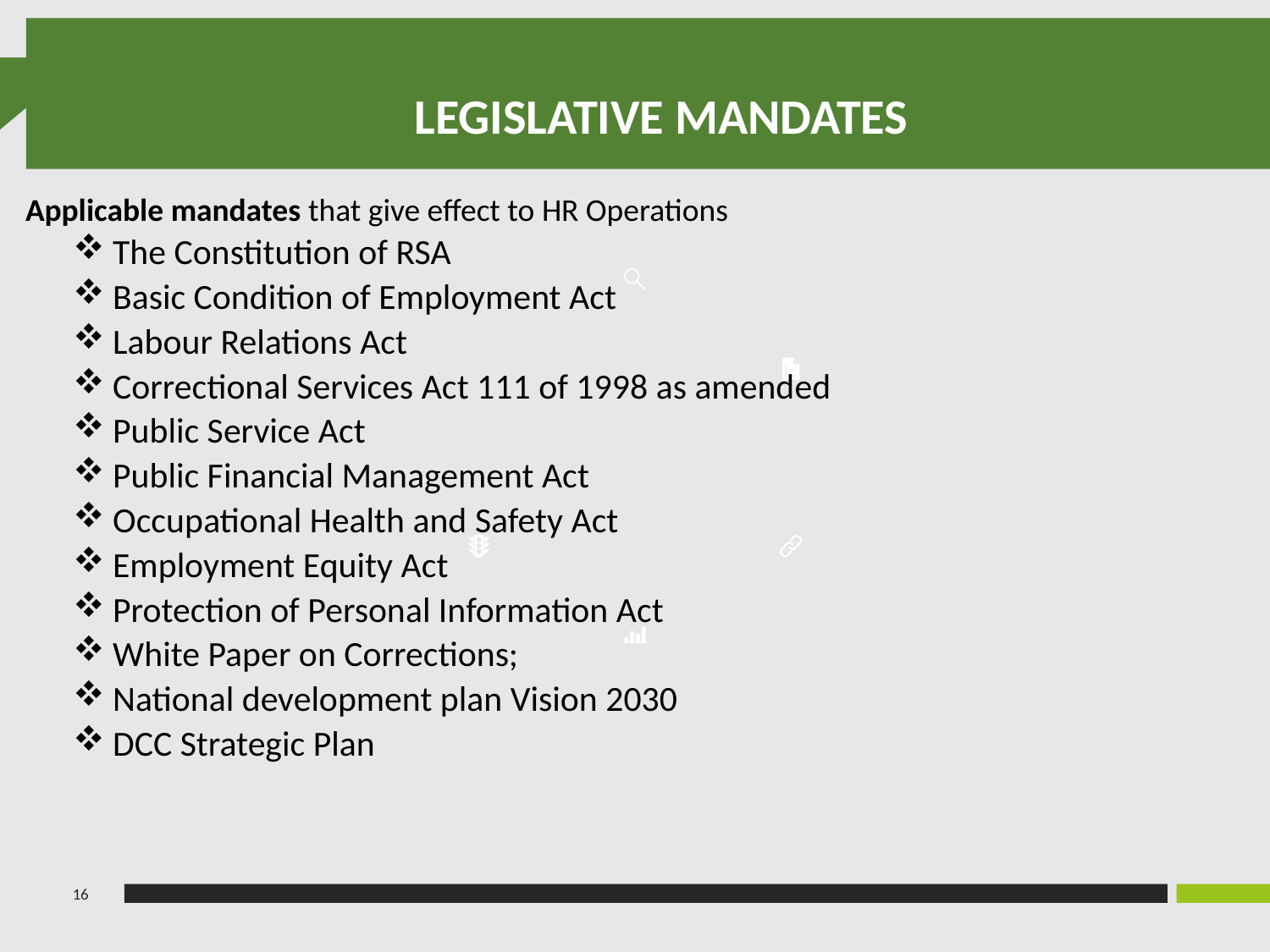

LEGISLATIVE MANDATES

Applicable mandates that give effect to HR Operations
The Constitution of RSA
Basic Condition of Employment Act
Labour Relations Act
Correctional Services Act 111 of 1998 as amended
Public Service Act
Public Financial Management Act
Occupational Health and Safety Act
Employment Equity Act
Protection of Personal Information Act
White Paper on Corrections;
National development plan Vision 2030
DCC Strategic Plan

16